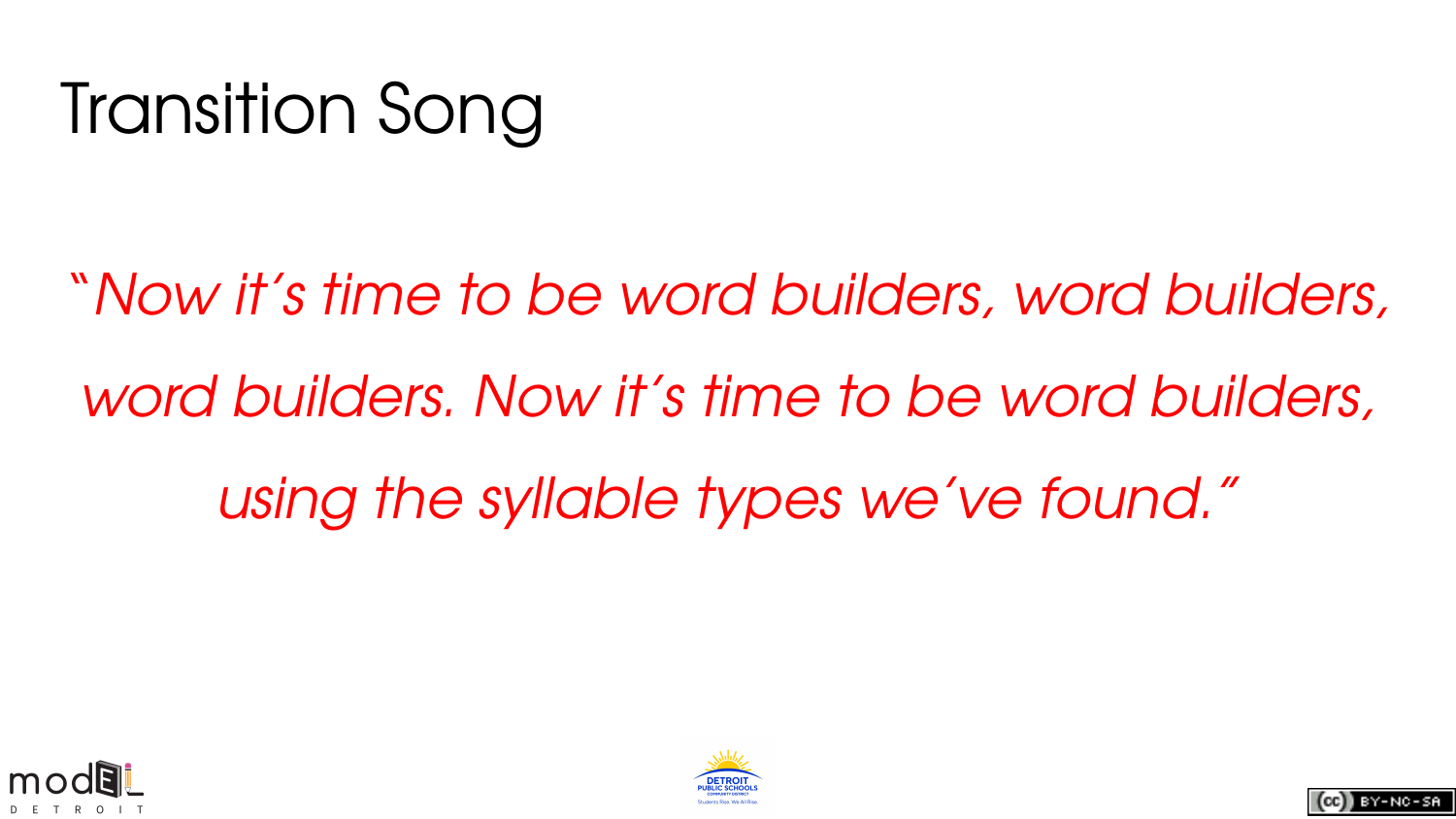

# Transition Song
“Now it’s time to be word builders, word builders, word builders. Now it’s time to be word builders, using the syllable types we’ve found.”